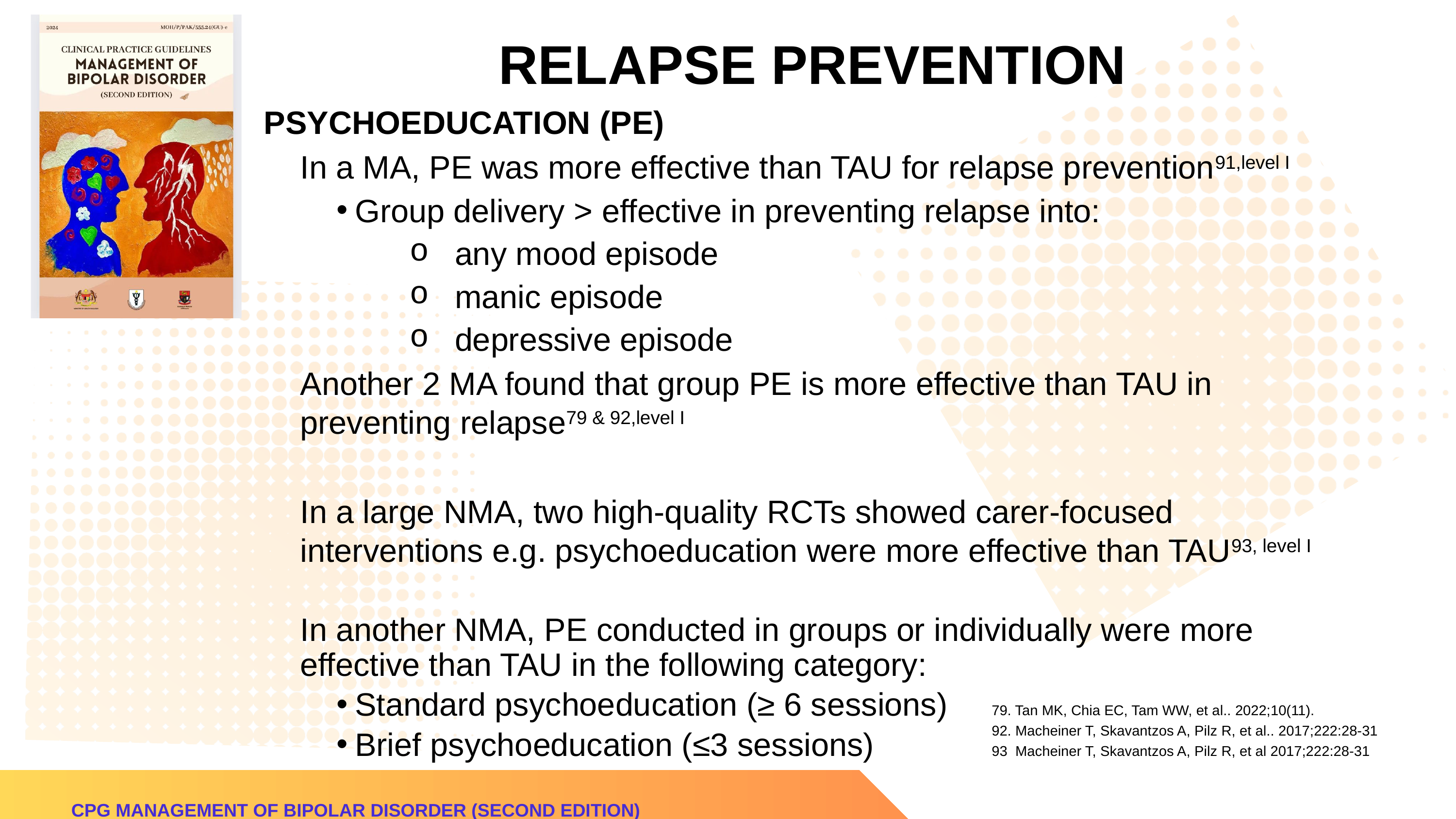

RELAPSE PREVENTION

PSYCHOEDUCATION (PE)
In a MA, PE was more effective than TAU for relapse prevention91,level I
Group delivery > effective in preventing relapse into:
 any mood episode
 manic episode
 depressive episode
Another 2 MA found that group PE is more effective than TAU in preventing relapse79 & 92,level I

In a large NMA, two high-quality RCTs showed carer-focused interventions e.g. psychoeducation were more effective than TAU93, level I

In another NMA, PE conducted in groups or individually were more effective than TAU in the following category:
Standard psychoeducation (≥ 6 sessions)
Brief psychoeducation (≤3 sessions)

79. Tan MK, Chia EC, Tam WW, et al.. 2022;10(11).
92. Macheiner T, Skavantzos A, Pilz R, et al.. 2017;222:28-31
93  Macheiner T, Skavantzos A, Pilz R, et al 2017;222:28-31

CPG MANAGEMENT OF BIPOLAR DISORDER (SECOND EDITION)